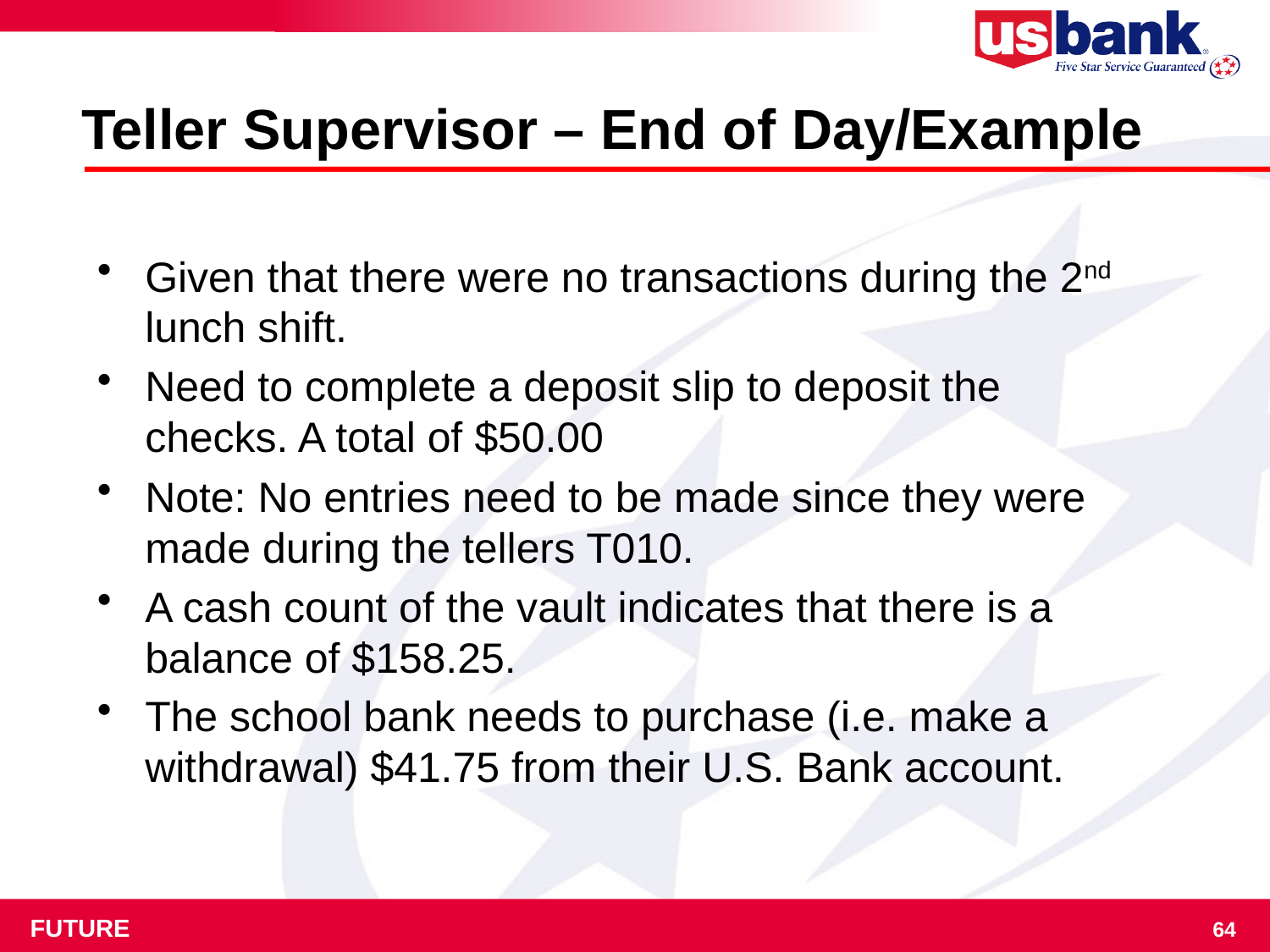

# Teller Supervisor – End of Day/Example
Given that there were no transactions during the 2nd lunch shift.
Need to complete a deposit slip to deposit the checks. A total of $50.00
Note: No entries need to be made since they were made during the tellers T010.
A cash count of the vault indicates that there is a balance of $158.25.
The school bank needs to purchase (i.e. make a withdrawal) $41.75 from their U.S. Bank account.